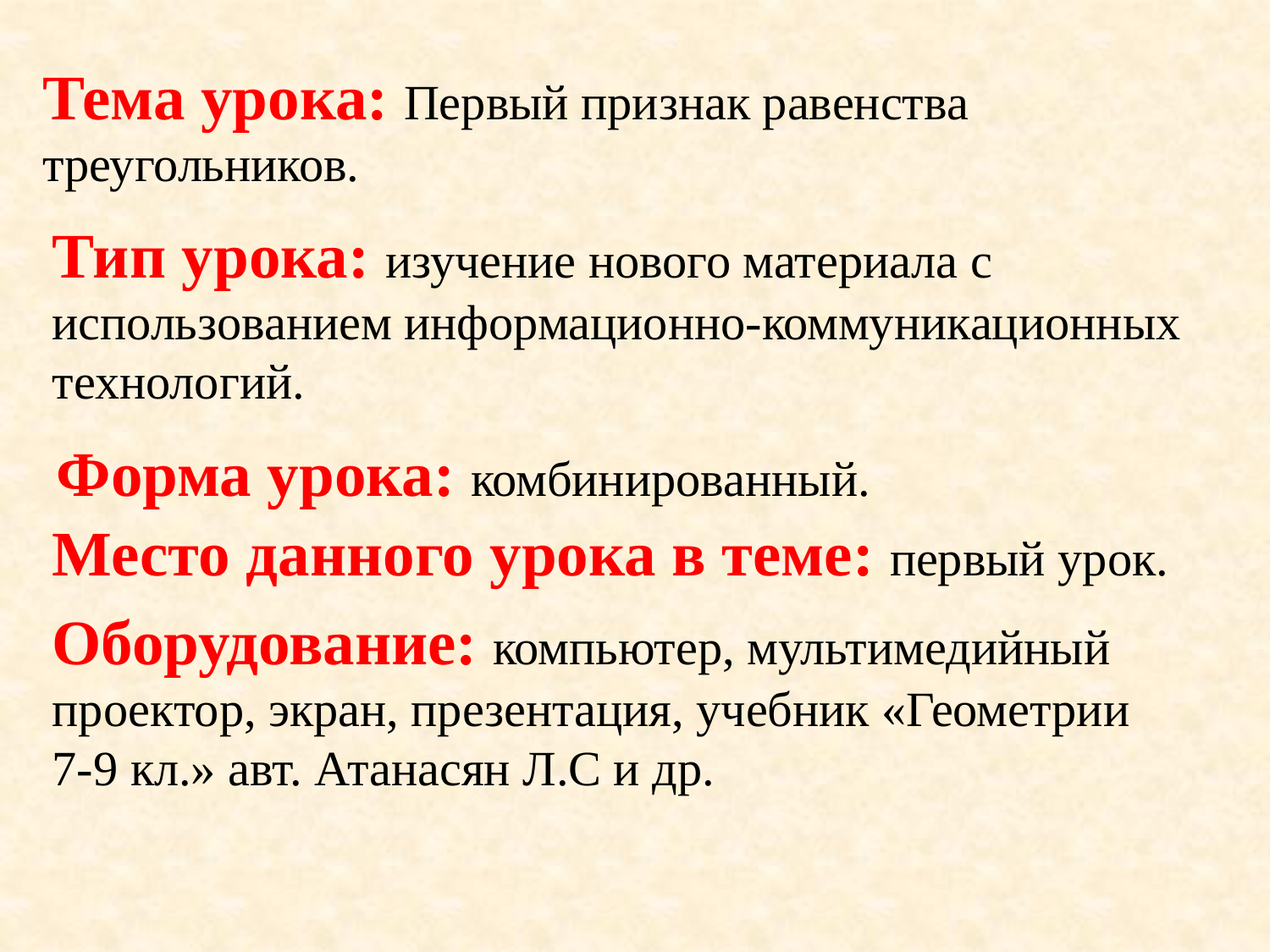

Тема урока: Первый признак равенства треугольников.
Тип урока: изучение нового материала с использованием информационно-коммуникационных технологий.
Форма урока: комбинированный.
Место данного урока в теме: первый урок.
Оборудование: компьютер, мультимедийный
проектор, экран, презентация, учебник «Геометрии   7-9 кл.» авт. Атанасян Л.С и др.
2